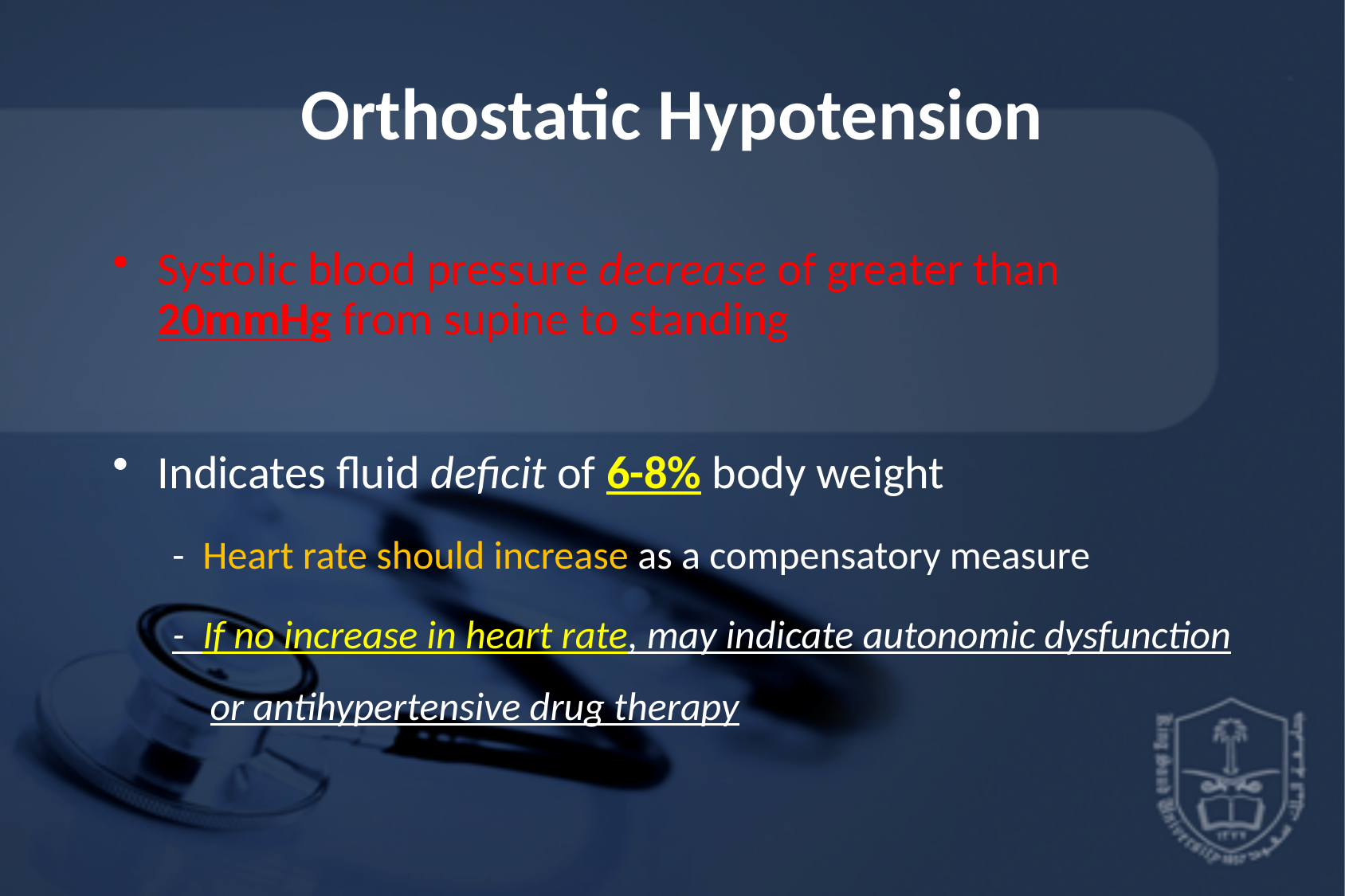

# Orthostatic Hypotension
Systolic blood pressure decrease of greater than 20mmHg from supine to standing

Indicates fluid deficit of 6-8% body weight
-  Heart rate should increase as a compensatory measure
-  If no increase in heart rate, may indicate autonomic dysfunction or antihypertensive drug therapy